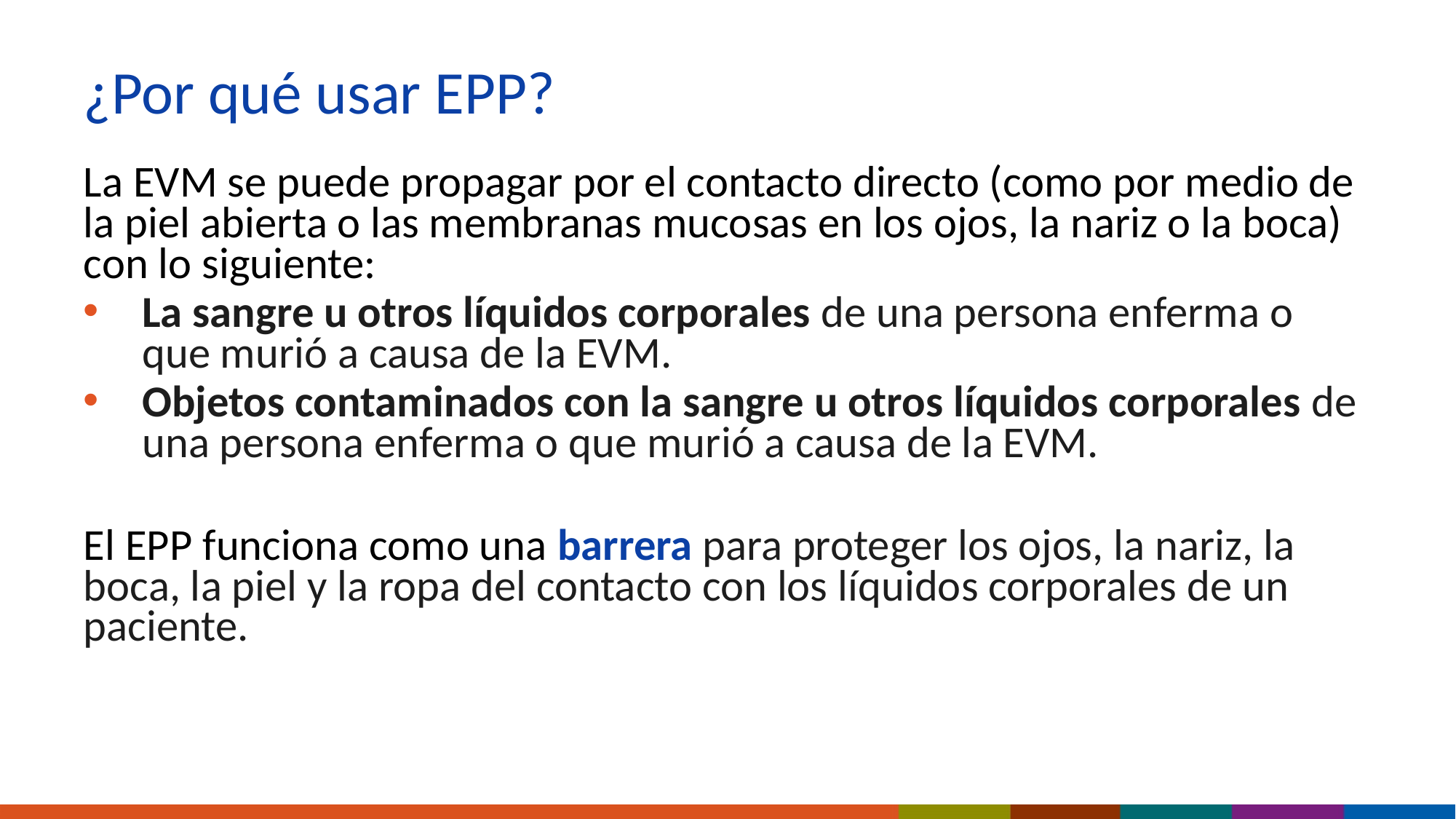

# ¿Por qué usar EPP?
La EVM se puede propagar por el contacto directo (como por medio de la piel abierta o las membranas mucosas en los ojos, la nariz o la boca) con lo siguiente:
La sangre u otros líquidos corporales de una persona enferma o que murió a causa de la EVM.
Objetos contaminados con la sangre u otros líquidos corporales de una persona enferma o que murió a causa de la EVM.

El EPP funciona como una barrera para proteger los ojos, la nariz, la boca, la piel y la ropa del contacto con los líquidos corporales de un paciente.